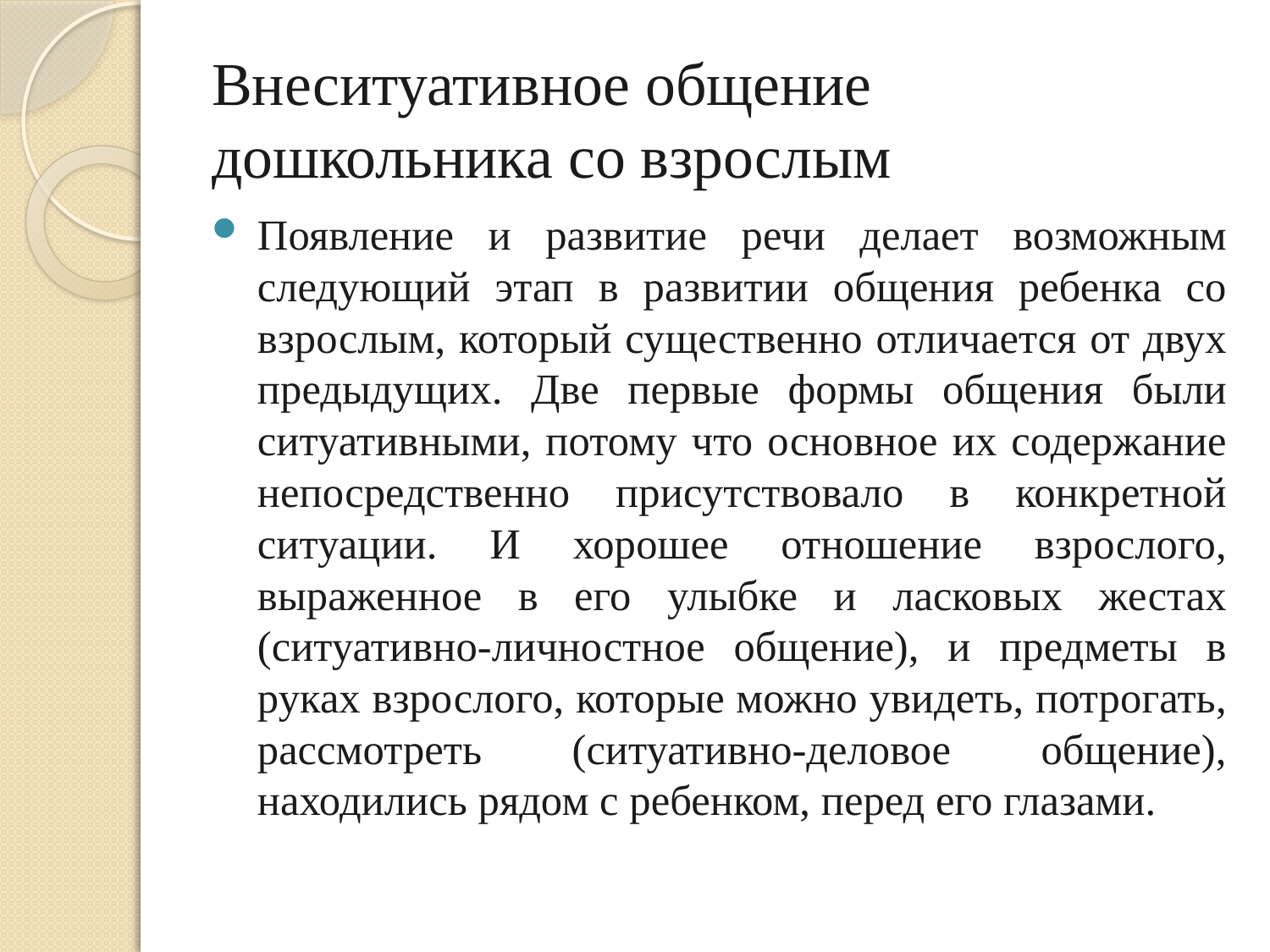

# Внеситуативное общение дошкольника со взрослым
Появление и развитие речи делает возможным следующий этап в развитии общения ребенка со взрослым, который существенно отличается от двух предыдущих. Две первые формы общения были ситуативными, потому что основное их содержание непосредственно присутствовало в конкретной ситуации. И хорошее отношение взрослого, выраженное в его улыбке и ласковых жестах (ситуативно-личностное общение), и предметы в руках взрослого, которые можно увидеть, потрогать, рассмотреть (ситуативно-деловое общение), находились рядом с ребенком, перед его глазами.